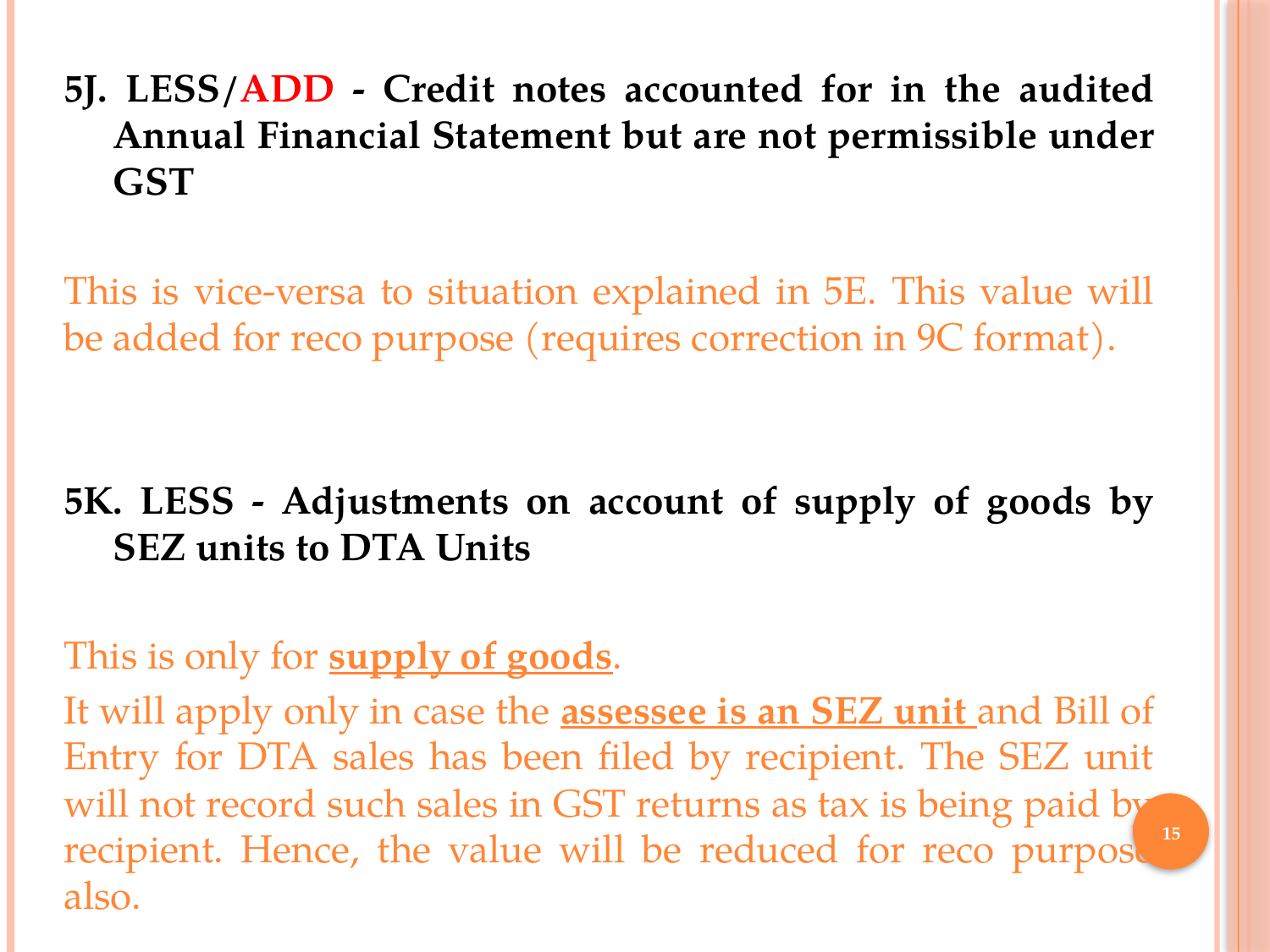

5J. LESS/ADD - Credit notes accounted for in the audited Annual Financial Statement but are not permissible under GST

This is vice-versa to situation explained in 5E. This value will be added for reco purpose (requires correction in 9C format).

5K. LESS - Adjustments on account of supply of goods by SEZ units to DTA Units

This is only for supply of goods.
It will apply only in case the assessee is an SEZ unit and Bill of Entry for DTA sales has been filed by recipient. The SEZ unit will not record such sales in GST returns as tax is being paid by recipient. Hence, the value will be reduced for reco purpose also.
15